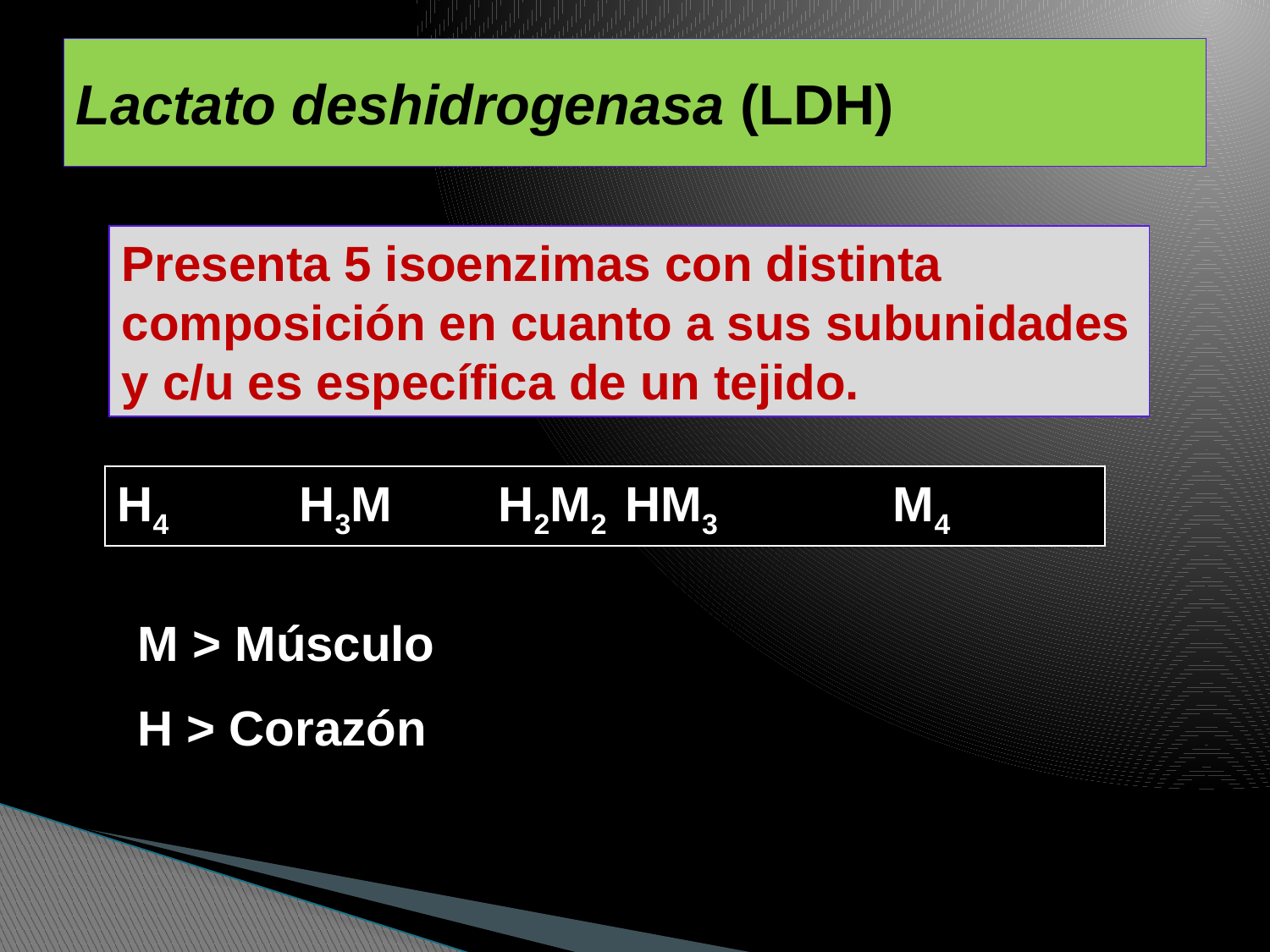

# Lactato deshidrogenasa (LDH)
Presenta 5 isoenzimas con distinta composición en cuanto a sus subunidades y c/u es específica de un tejido.
H4	    H3M	H2M2 	HM3		 M4
M > Músculo
H > Corazón